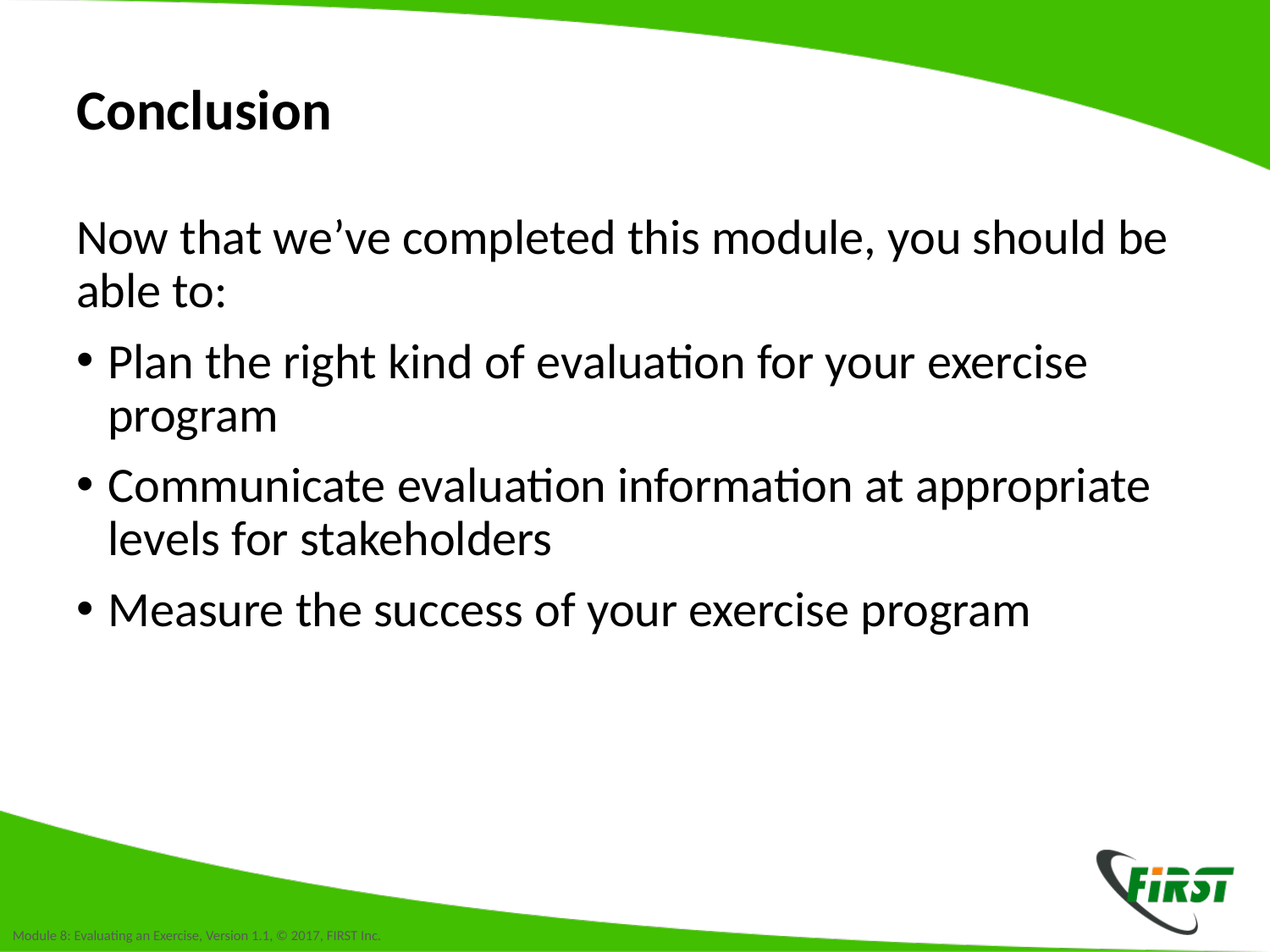

# Conclusion
Now that we’ve completed this module, you should be able to:
Plan the right kind of evaluation for your exercise program
Communicate evaluation information at appropriate levels for stakeholders
Measure the success of your exercise program